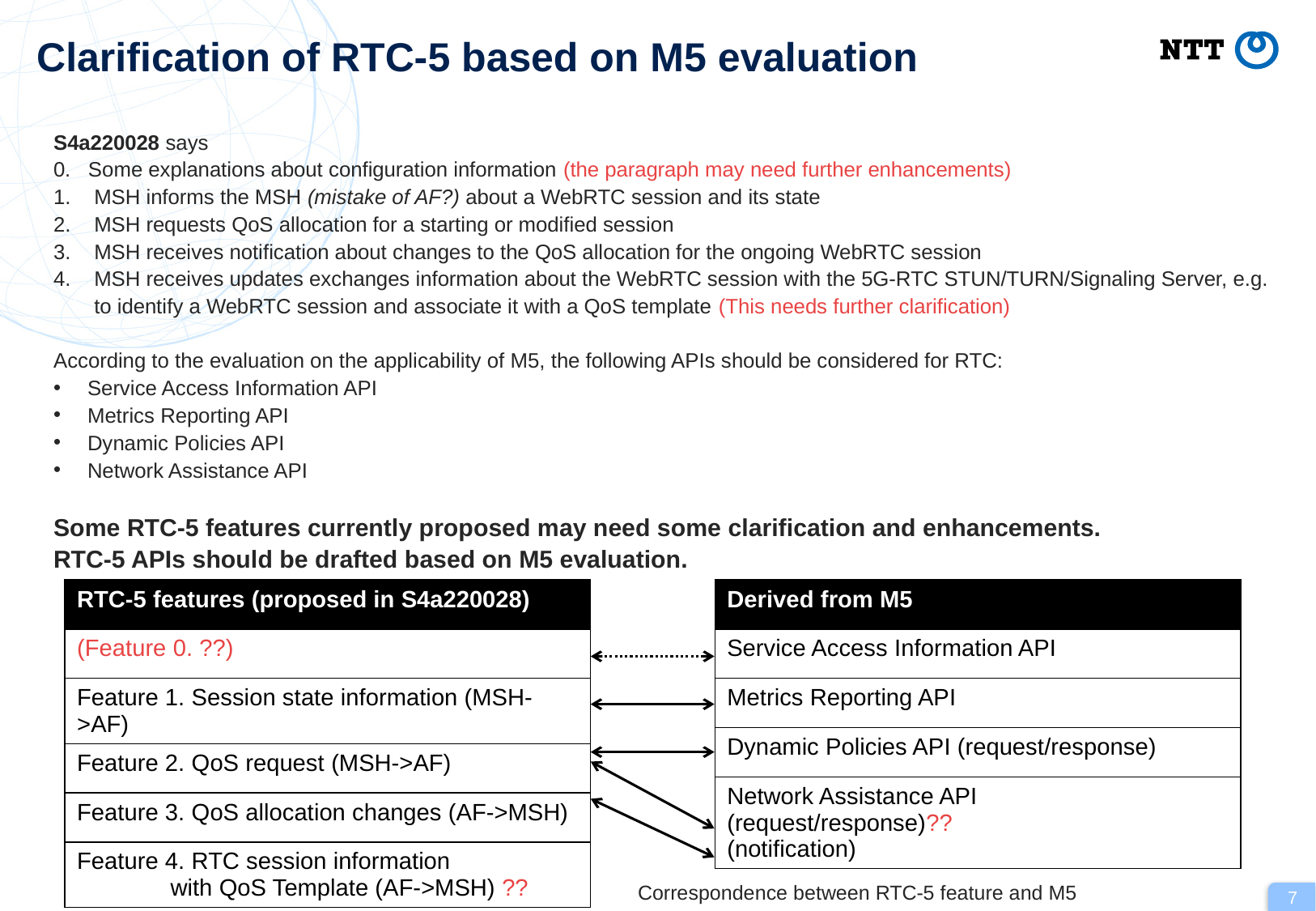

# Clarification of RTC-5 based on M5 evaluation
S4a220028 says
0.   Some explanations about configuration information (the paragraph may need further enhancements)
MSH informs the MSH (mistake of AF?) about a WebRTC session and its state
MSH requests QoS allocation for a starting or modified session
MSH receives notification about changes to the QoS allocation for the ongoing WebRTC session
MSH receives updates exchanges information about the WebRTC session with the 5G-RTC STUN/TURN/Signaling Server, e.g. to identify a WebRTC session and associate it with a QoS template (This needs further clarification)

According to the evaluation on the applicability of M5, the following APIs should be considered for RTC:
Service Access Information API
Metrics Reporting API
Dynamic Policies API
Network Assistance API

Some RTC-5 features currently proposed may need some clarification and enhancements.
RTC-5 APIs should be drafted based on M5 evaluation.

| RTC-5 features (proposed in S4a220028) |
| --- |
| (Feature 0. ??) |
| Feature 1. Session state information (MSH->AF) |
| Feature 2. QoS request (MSH->AF) |
| Feature 3. QoS allocation changes (AF->MSH) |
| Feature 4. RTC session information with QoS Template (AF->MSH) ?? |
| Derived from M5 |
| --- |
| Service Access Information API |
| Metrics Reporting API |
| Dynamic Policies API (request/response) |
| Network Assistance API (request/response)?? (notification) |
Correspondence between RTC-5 feature and M5